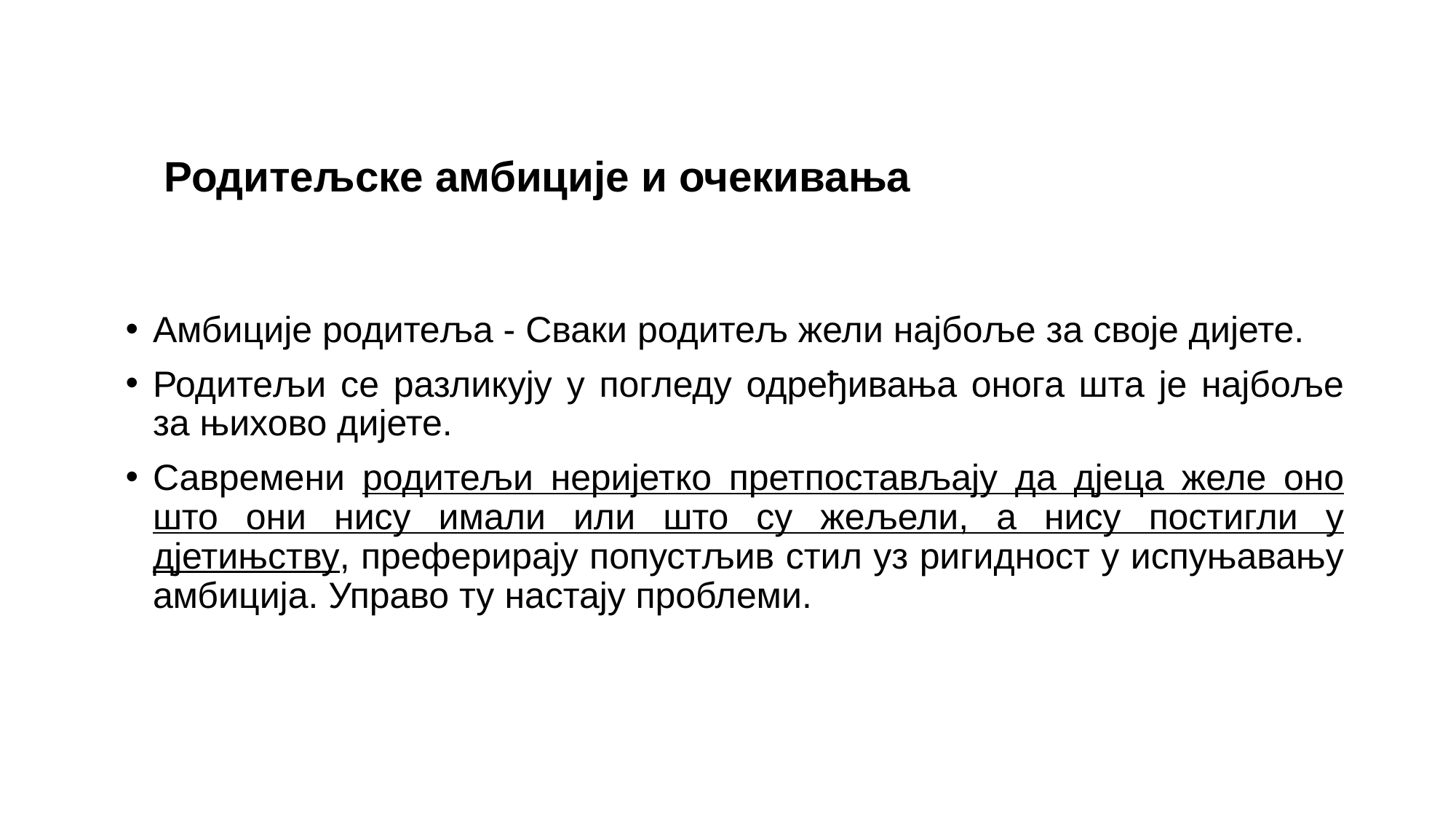

# Родитељске амбиције и очекивања
Амбиције родитеља - Сваки родитељ жели најбоље за своје дијете.
Родитељи се разликују у погледу одређивања онога шта је најбоље за њихово дијете.
Савремени родитељи неријетко претпостављају да дјеца желе оно што они нису имали или што су жељели, а нису постигли у дјетињству, преферирају попустљив стил уз ригидност у испуњавању амбиција. Управо ту настају проблеми.